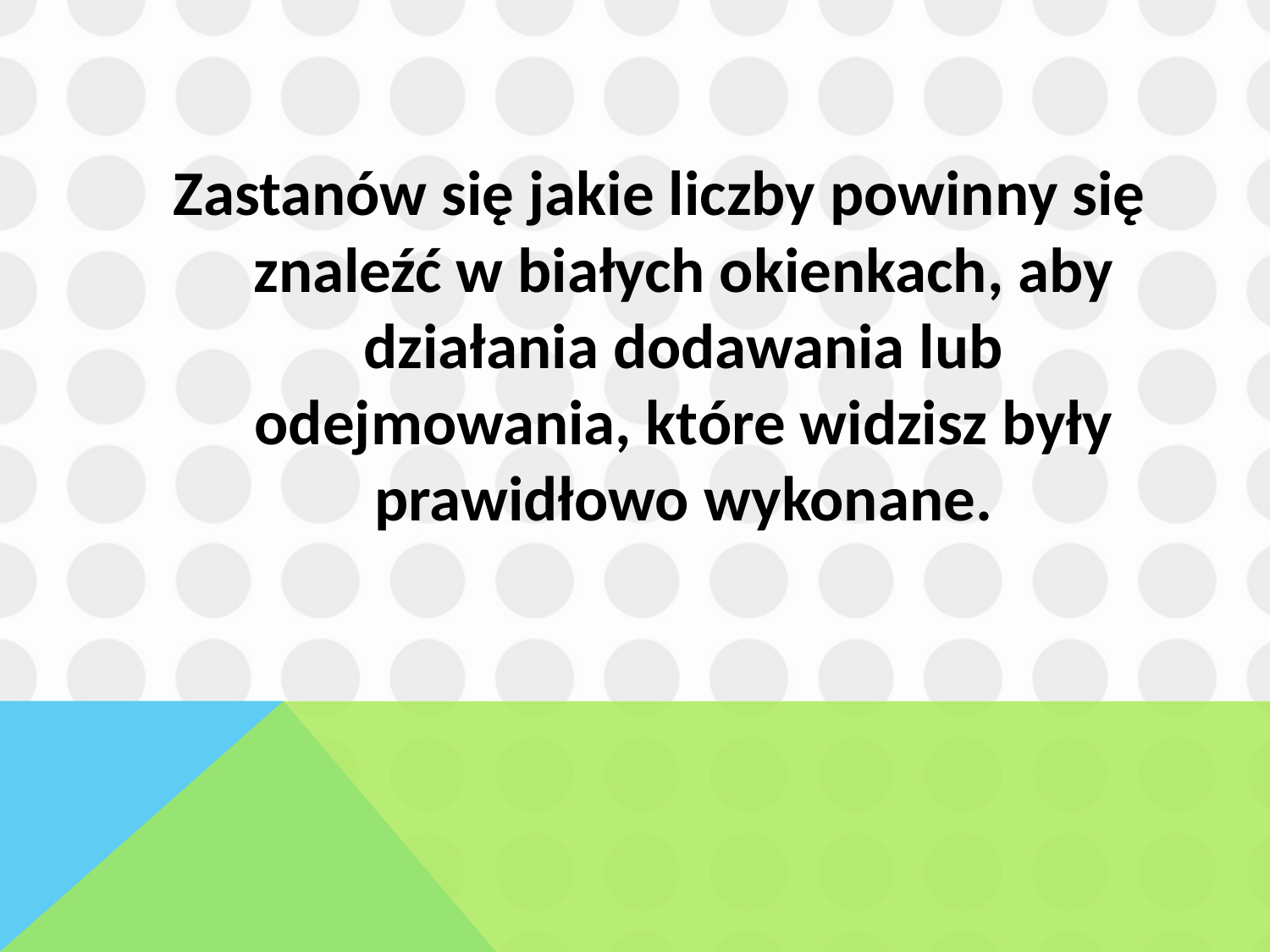

Zastanów się jakie liczby powinny się znaleźć w białych okienkach, aby działania dodawania lub odejmowania, które widzisz były prawidłowo wykonane.